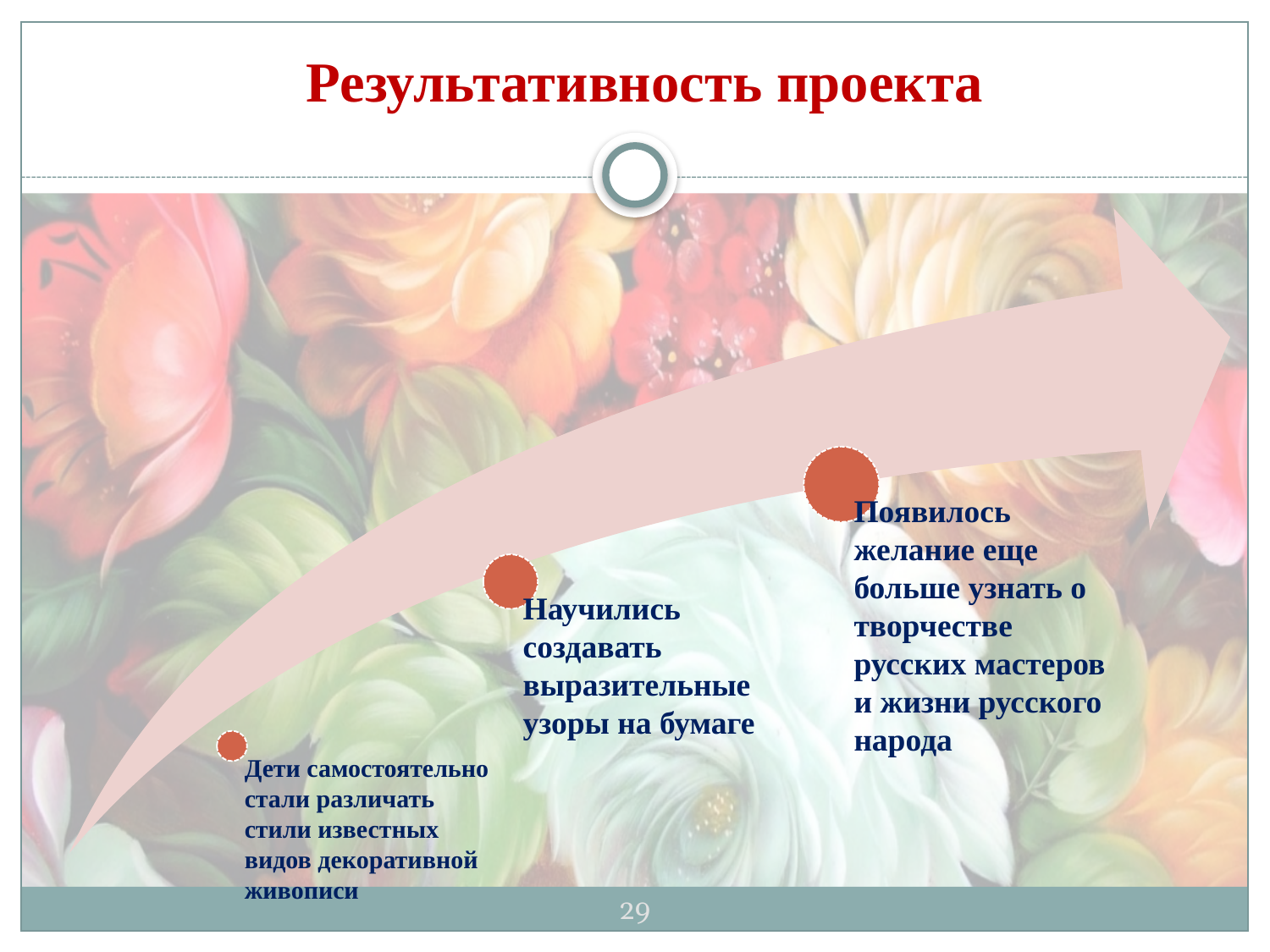

Результативность проекта
Появилось желание еще больше узнать о творчестве русских мастеров и жизни русского народа
Дети самостоятельно стали различать стили известных видов декоративной живописи
Научились создавать выразительные узоры на бумаге
29